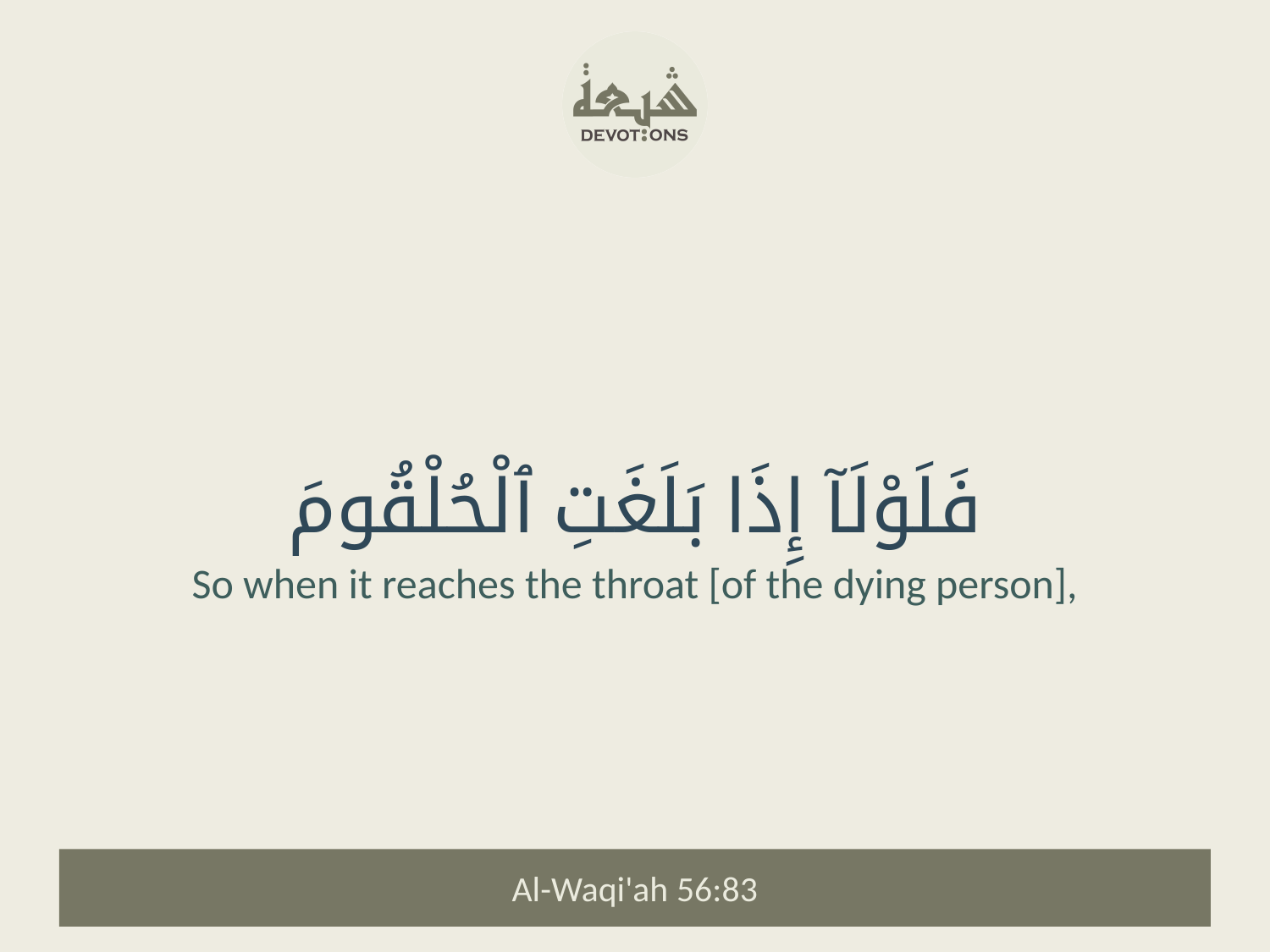

فَلَوْلَآ إِذَا بَلَغَتِ ٱلْحُلْقُومَ
So when it reaches the throat [of the dying person],
Al-Waqi'ah 56:83